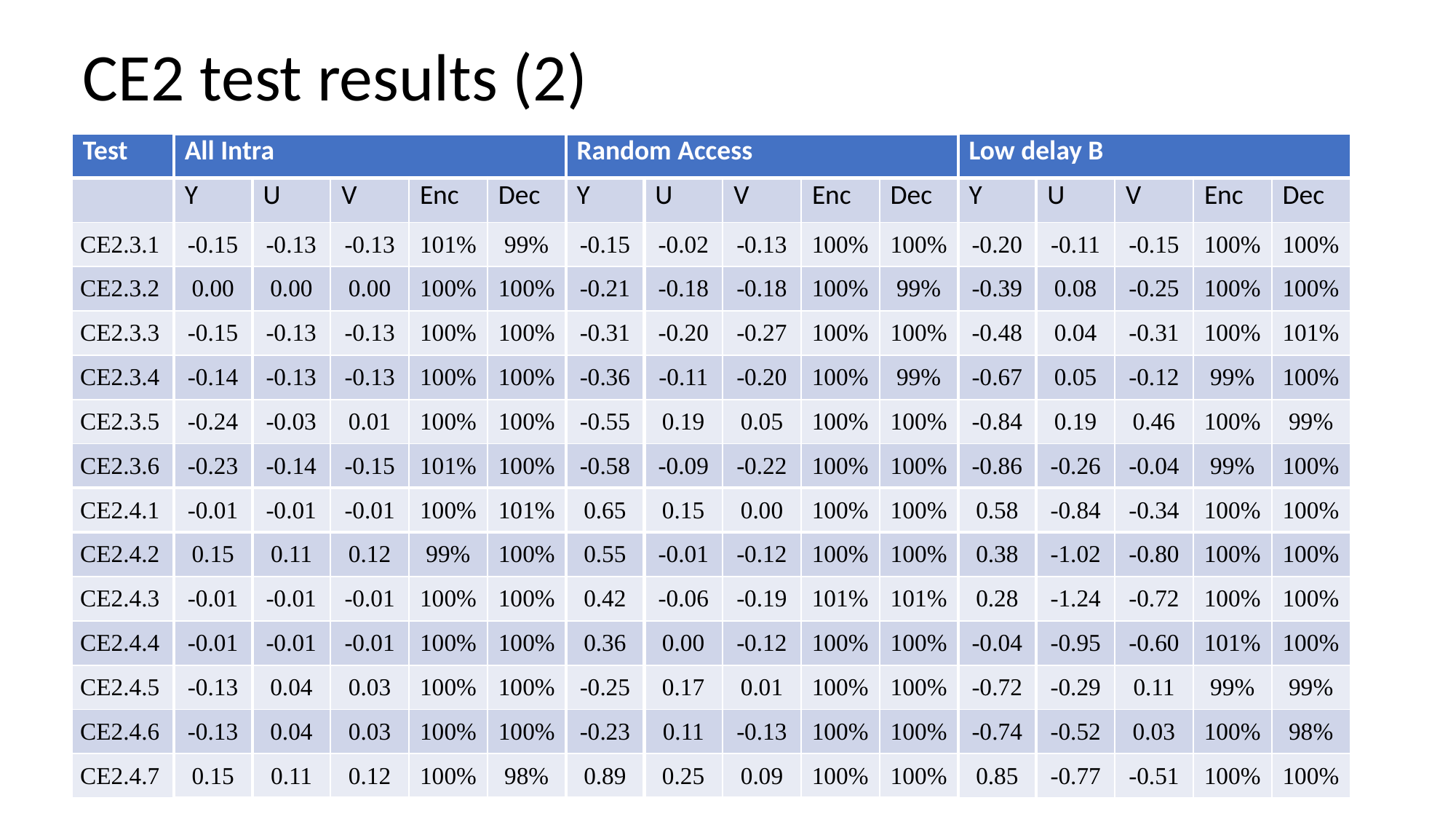

# CE2 test results (2)
| Test | All Intra |  |  |  |  | Random Access |  |  |  |  | Low delay B |  |  |  |  |
| --- | --- | --- | --- | --- | --- | --- | --- | --- | --- | --- | --- | --- | --- | --- | --- |
|  | Y | U | V | Enc | Dec | Y | U | V | Enc | Dec | Y | U | V | Enc | Dec |
| CE2.3.1 | -0.15 | -0.13 | -0.13 | 101% | 99% | -0.15 | -0.02 | -0.13 | 100% | 100% | -0.20 | -0.11 | -0.15 | 100% | 100% |
| CE2.3.2 | 0.00 | 0.00 | 0.00 | 100% | 100% | -0.21 | -0.18 | -0.18 | 100% | 99% | -0.39 | 0.08 | -0.25 | 100% | 100% |
| CE2.3.3 | -0.15 | -0.13 | -0.13 | 100% | 100% | -0.31 | -0.20 | -0.27 | 100% | 100% | -0.48 | 0.04 | -0.31 | 100% | 101% |
| CE2.3.4 | -0.14 | -0.13 | -0.13 | 100% | 100% | -0.36 | -0.11 | -0.20 | 100% | 99% | -0.67 | 0.05 | -0.12 | 99% | 100% |
| CE2.3.5 | -0.24 | -0.03 | 0.01 | 100% | 100% | -0.55 | 0.19 | 0.05 | 100% | 100% | -0.84 | 0.19 | 0.46 | 100% | 99% |
| CE2.3.6 | -0.23 | -0.14 | -0.15 | 101% | 100% | -0.58 | -0.09 | -0.22 | 100% | 100% | -0.86 | -0.26 | -0.04 | 99% | 100% |
| CE2.4.1 | -0.01 | -0.01 | -0.01 | 100% | 101% | 0.65 | 0.15 | 0.00 | 100% | 100% | 0.58 | -0.84 | -0.34 | 100% | 100% |
| CE2.4.2 | 0.15 | 0.11 | 0.12 | 99% | 100% | 0.55 | -0.01 | -0.12 | 100% | 100% | 0.38 | -1.02 | -0.80 | 100% | 100% |
| CE2.4.3 | -0.01 | -0.01 | -0.01 | 100% | 100% | 0.42 | -0.06 | -0.19 | 101% | 101% | 0.28 | -1.24 | -0.72 | 100% | 100% |
| CE2.4.4 | -0.01 | -0.01 | -0.01 | 100% | 100% | 0.36 | 0.00 | -0.12 | 100% | 100% | -0.04 | -0.95 | -0.60 | 101% | 100% |
| CE2.4.5 | -0.13 | 0.04 | 0.03 | 100% | 100% | -0.25 | 0.17 | 0.01 | 100% | 100% | -0.72 | -0.29 | 0.11 | 99% | 99% |
| CE2.4.6 | -0.13 | 0.04 | 0.03 | 100% | 100% | -0.23 | 0.11 | -0.13 | 100% | 100% | -0.74 | -0.52 | 0.03 | 100% | 98% |
| CE2.4.7 | 0.15 | 0.11 | 0.12 | 100% | 98% | 0.89 | 0.25 | 0.09 | 100% | 100% | 0.85 | -0.77 | -0.51 | 100% | 100% |